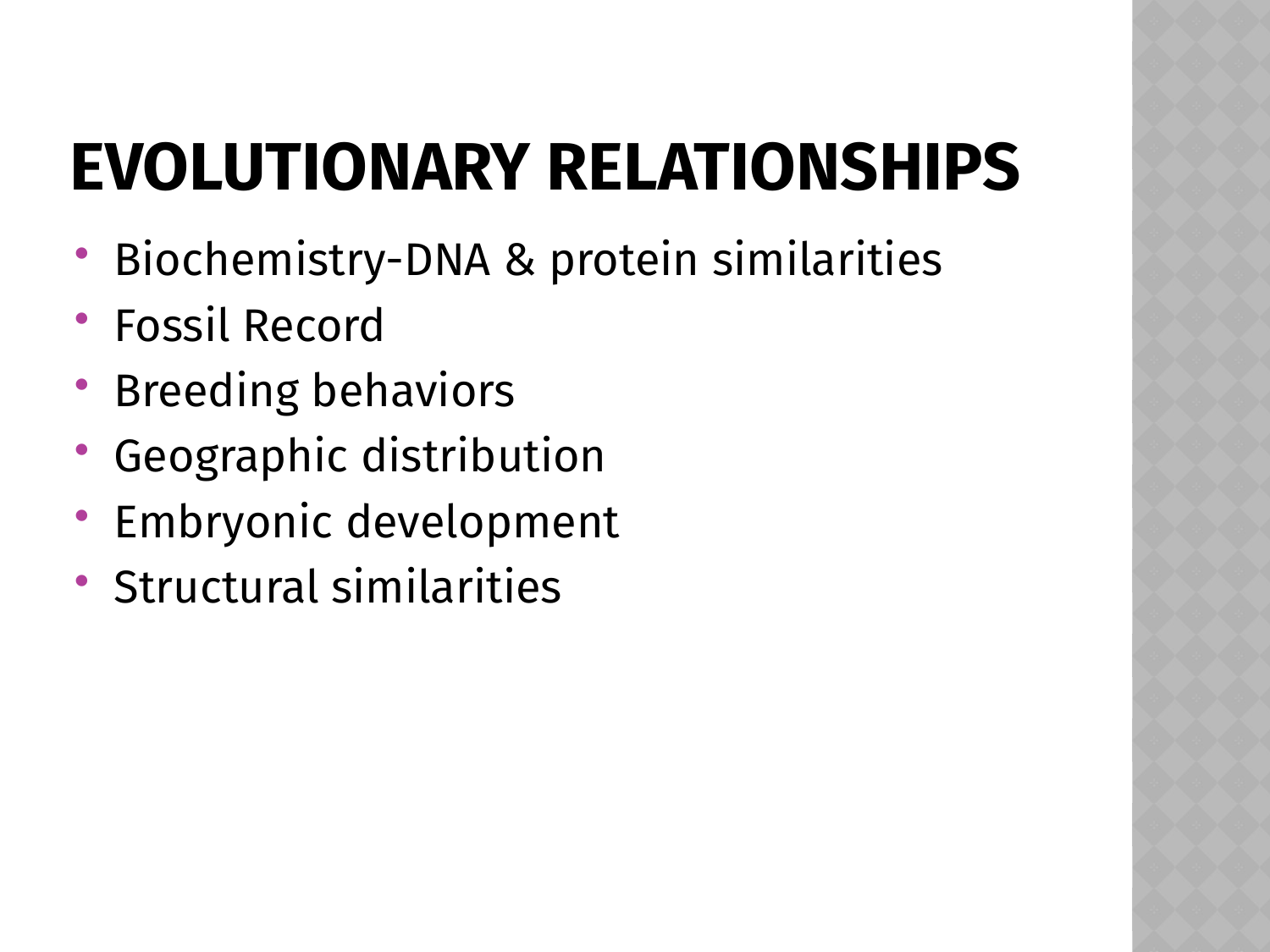

# Evolutionary relationships
Biochemistry-DNA & protein similarities
Fossil Record
Breeding behaviors
Geographic distribution
Embryonic development
Structural similarities